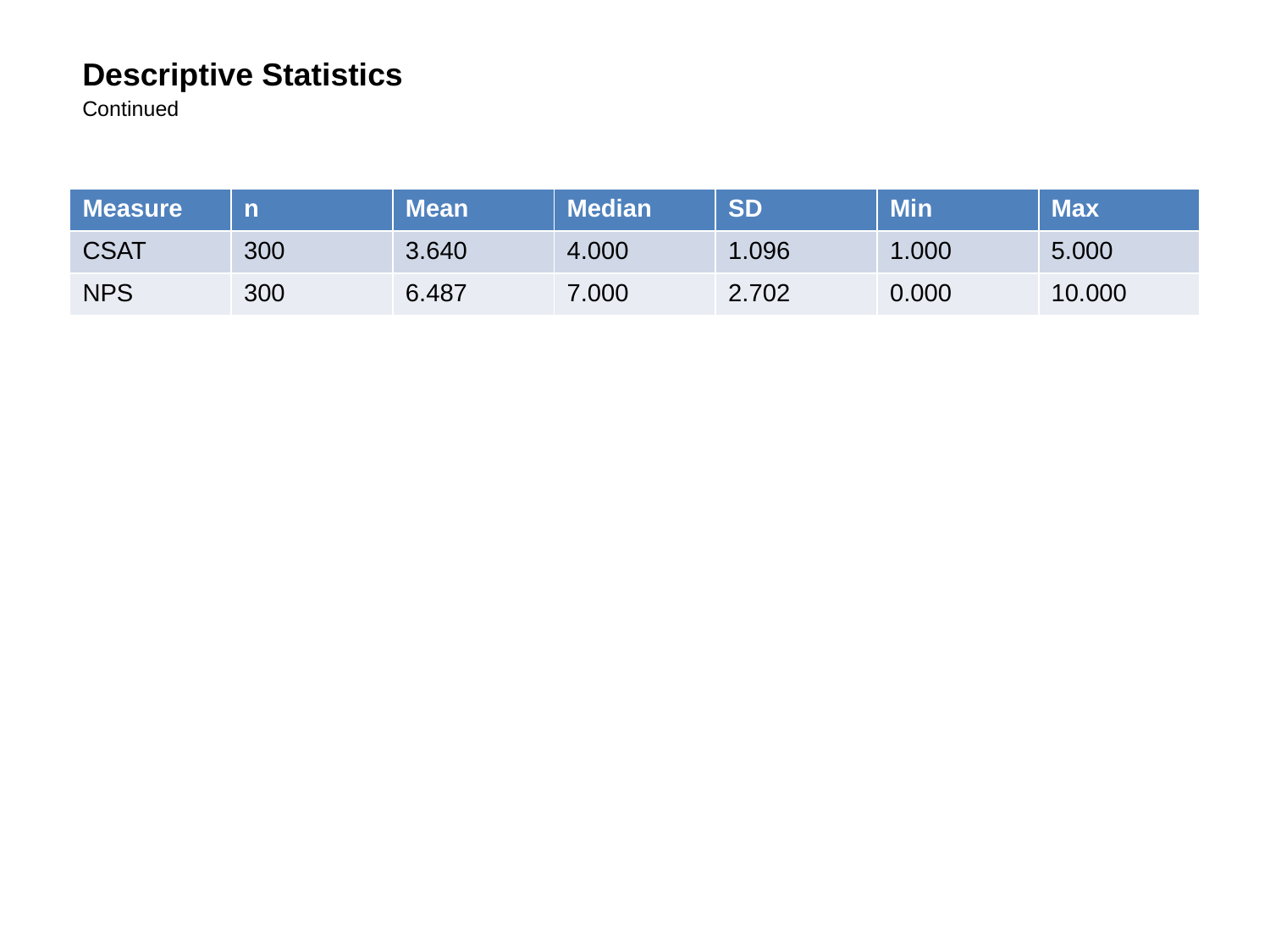

Descriptive Statistics
Continued
| Measure | n | Mean | Median | SD | Min | Max |
| --- | --- | --- | --- | --- | --- | --- |
| CSAT | 300 | 3.640 | 4.000 | 1.096 | 1.000 | 5.000 |
| NPS | 300 | 6.487 | 7.000 | 2.702 | 0.000 | 10.000 |